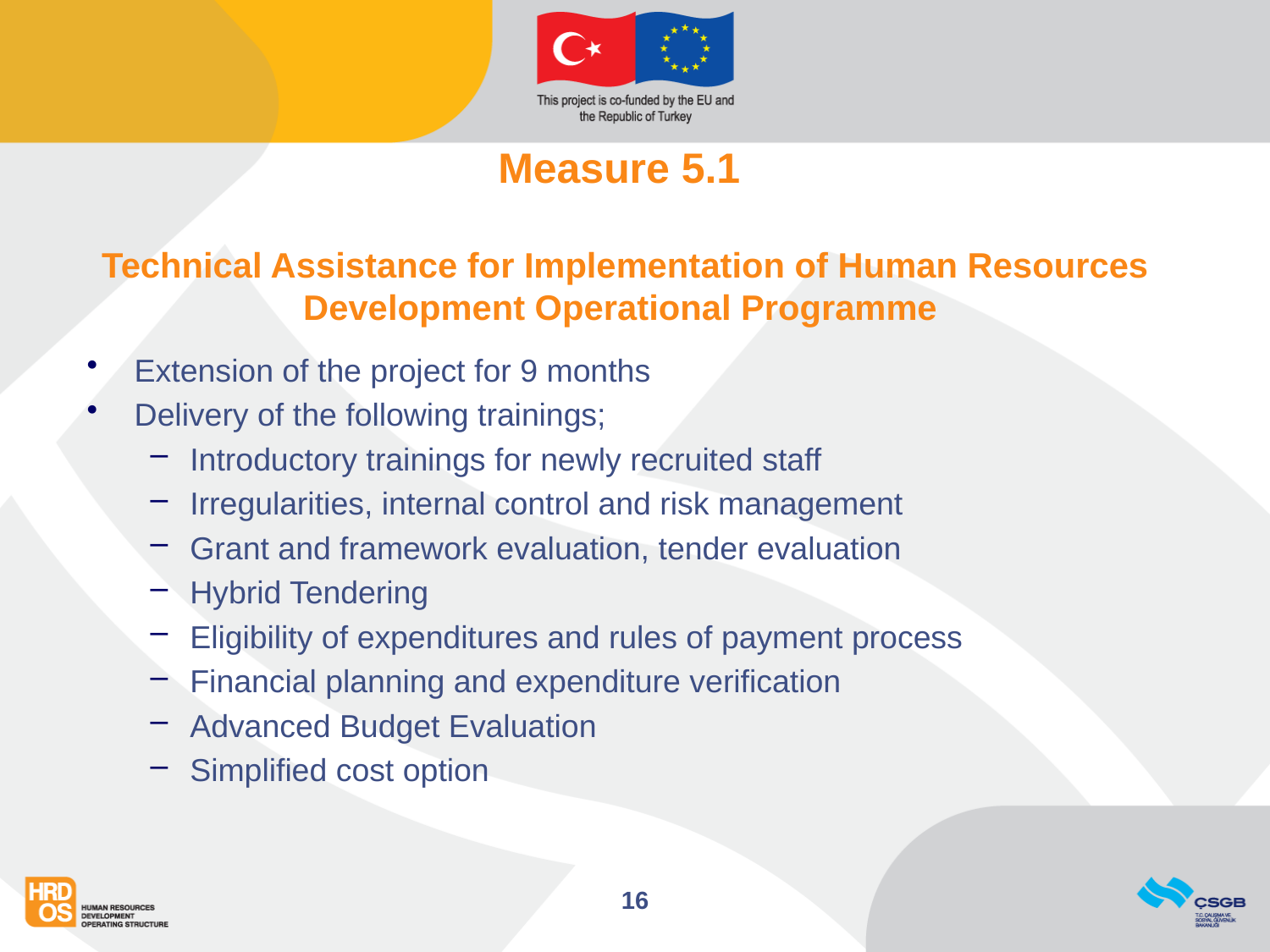

# Measure 5.1 Technical Assistance for Implementation of Human Resources Development Operational Programme
Extension of the project for 9 months
Delivery of the following trainings;
Introductory trainings for newly recruited staff
Irregularities, internal control and risk management
Grant and framework evaluation, tender evaluation
Hybrid Tendering
Eligibility of expenditures and rules of payment process
Financial planning and expenditure verification
Advanced Budget Evaluation
Simplified cost option

16